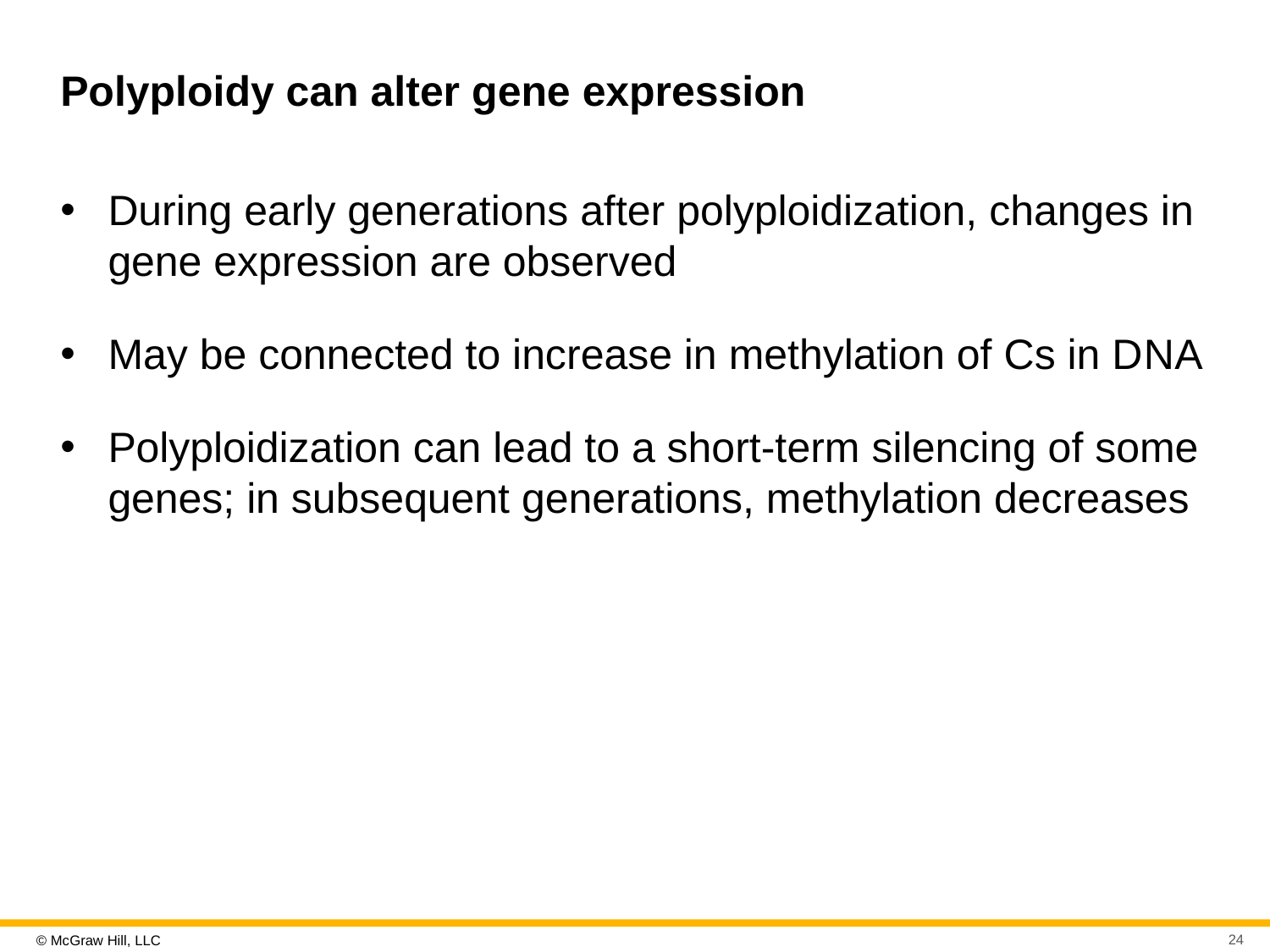

# Polyploidy can alter gene expression
During early generations after polyploidization, changes in gene expression are observed
May be connected to increase in methylation of Cs in D N A
Polyploidization can lead to a short-term silencing of some genes; in subsequent generations, methylation decreases
24